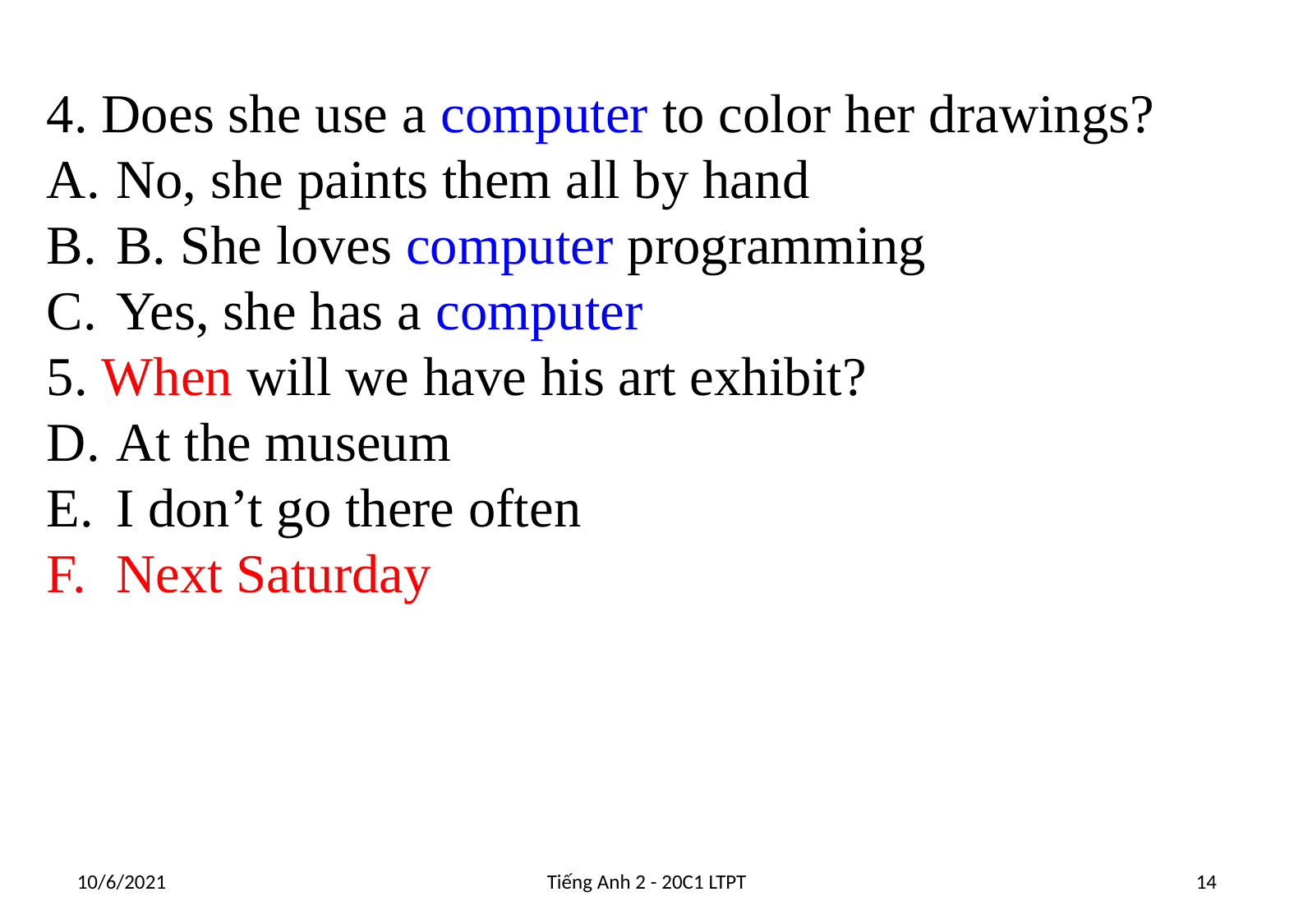

4. Does she use a computer to color her drawings?
No, she paints them all by hand
B. She loves computer programming
Yes, she has a computer
5. When will we have his art exhibit?
At the museum
I don’t go there often
Next Saturday
10/6/2021
Tiếng Anh 2 - 20C1 LTPT
14